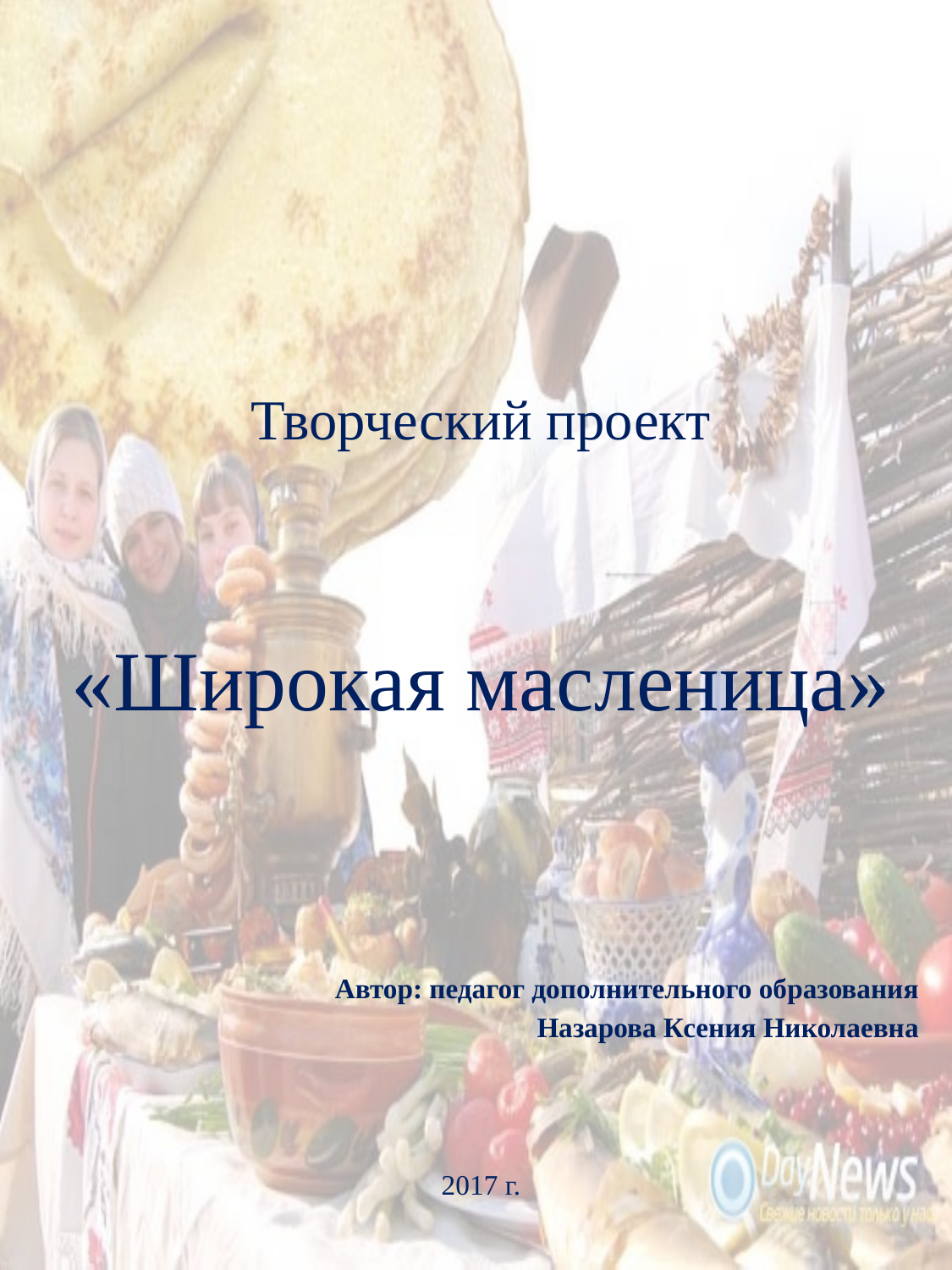

Творческий проект

«Широкая масленица»

Автор: педагог дополнительного образования
 Назарова Ксения Николаевна

2017 г.